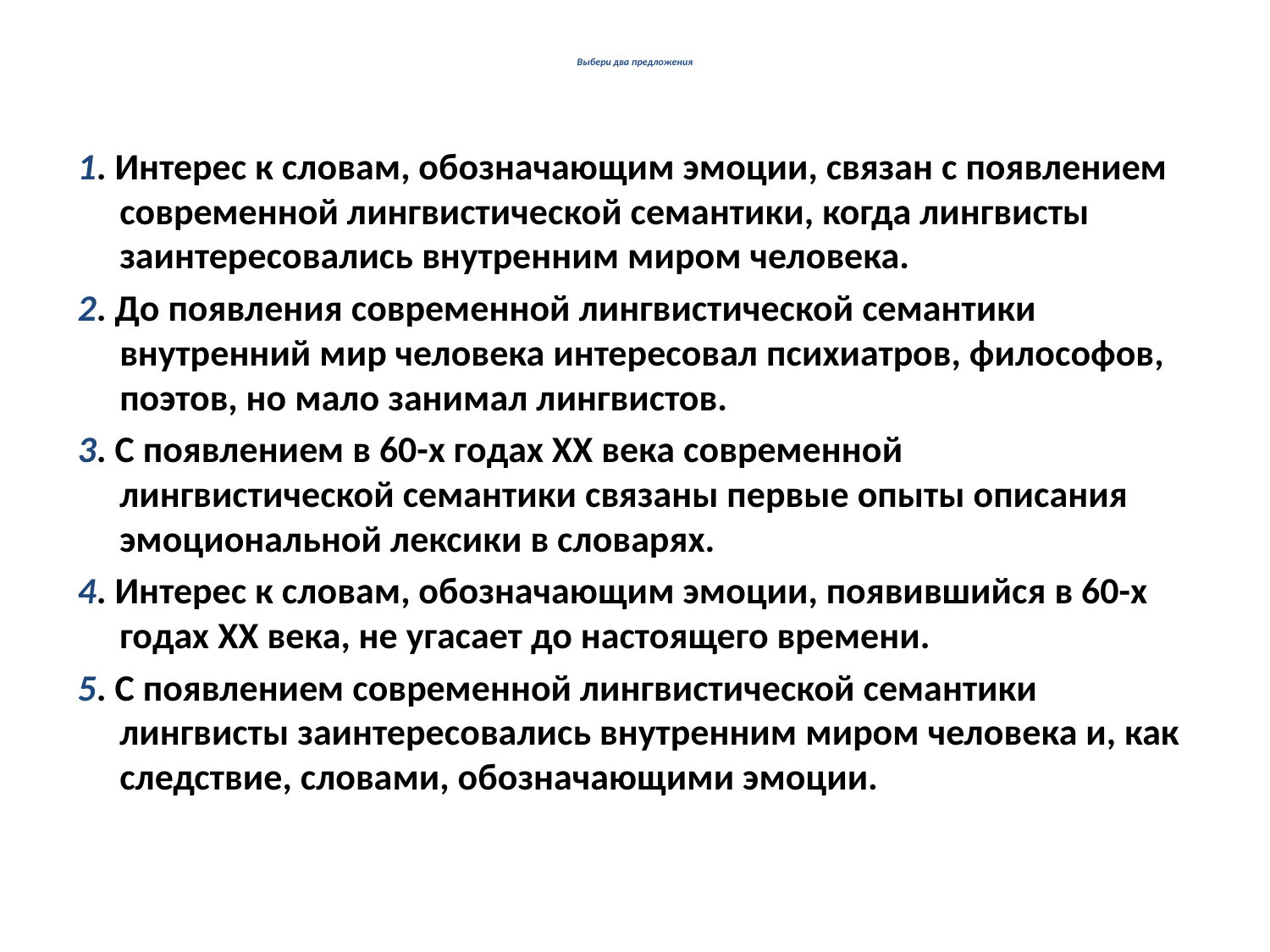

# Выбери два предложения
1. Интерес к словам, обозначающим эмоции, связан с появлением современной лингвистической семантики, когда лингвисты заинтересовались внутренним миром человека.
2. До появления современной лингвистической семантики внутренний мир человека интересовал психиатров, философов, поэтов, но мало занимал лингвистов.
3. С появлением в 60-х годах XX века современной лингвистической семантики связаны первые опыты описания эмоциональной лексики в словарях.
4. Интерес к словам, обозначающим эмоции, появившийся в 60-х годах XX века, не угасает до настоящего времени.
5. С появлением современной лингвистической семантики лингвисты заинтересовались внутренним миром человека и, как следствие, словами, обозначающими эмоции.